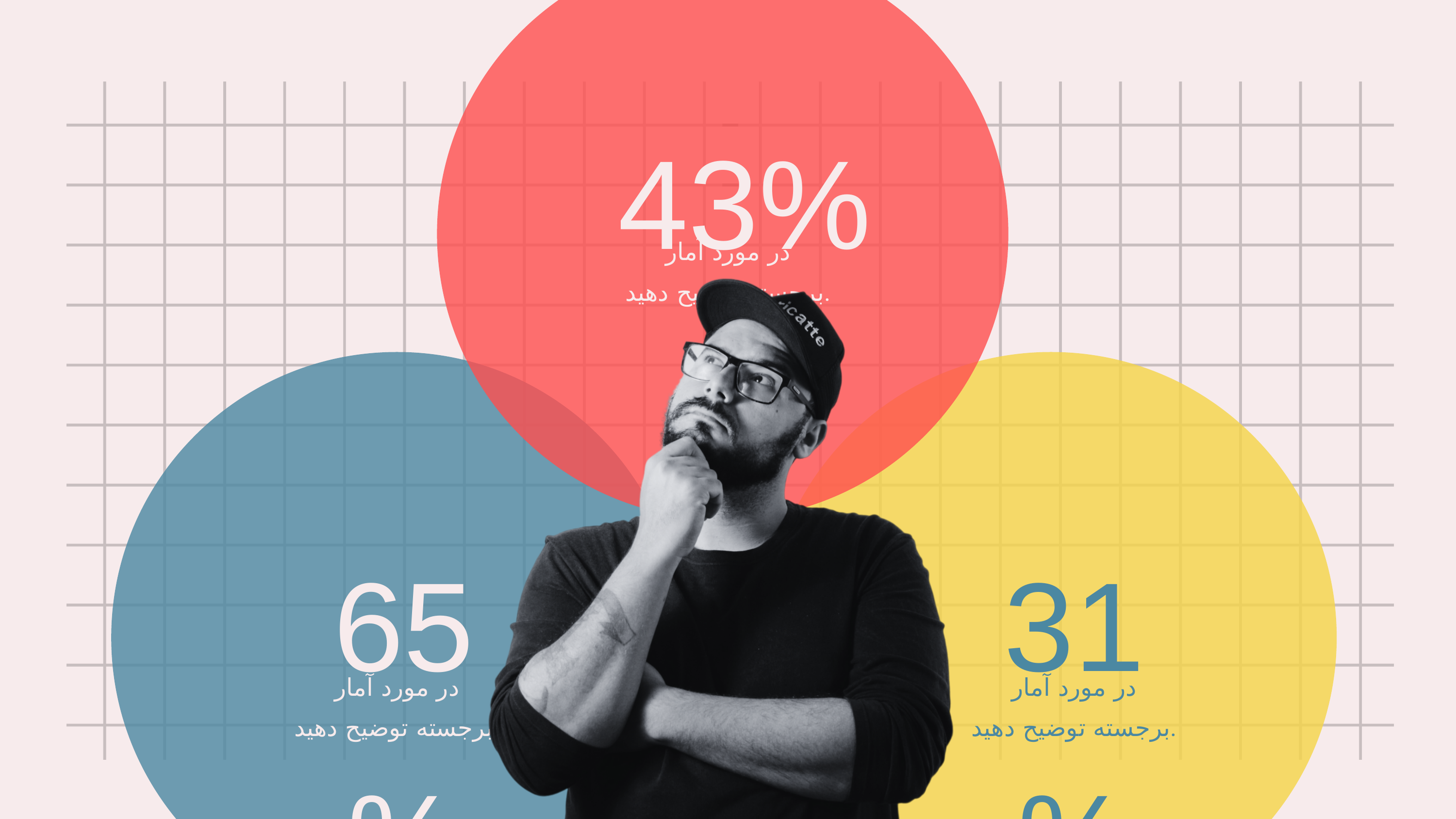

43%

در مورد آمار برجسته توضیح دهید.

65%
31%
در مورد آمار برجسته توضیح دهید.
در مورد آمار برجسته توضیح دهید.